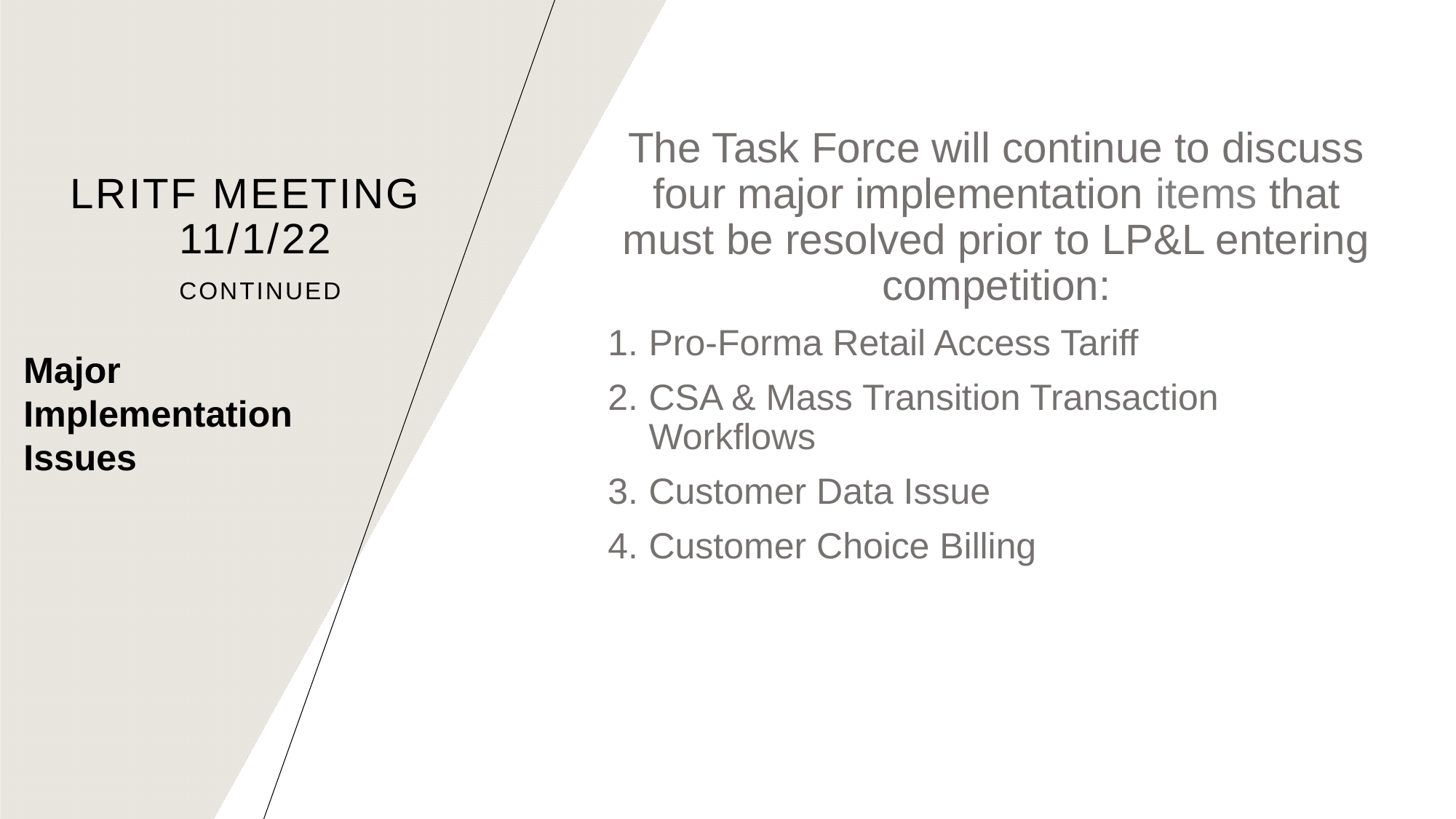

# LRITF Meeting 11/1/22 continued
The Task Force will continue to discuss four major implementation items that must be resolved prior to LP&L entering competition:
Pro-Forma Retail Access Tariff
CSA & Mass Transition Transaction Workflows
Customer Data Issue
Customer Choice Billing

Major Implementation Issues